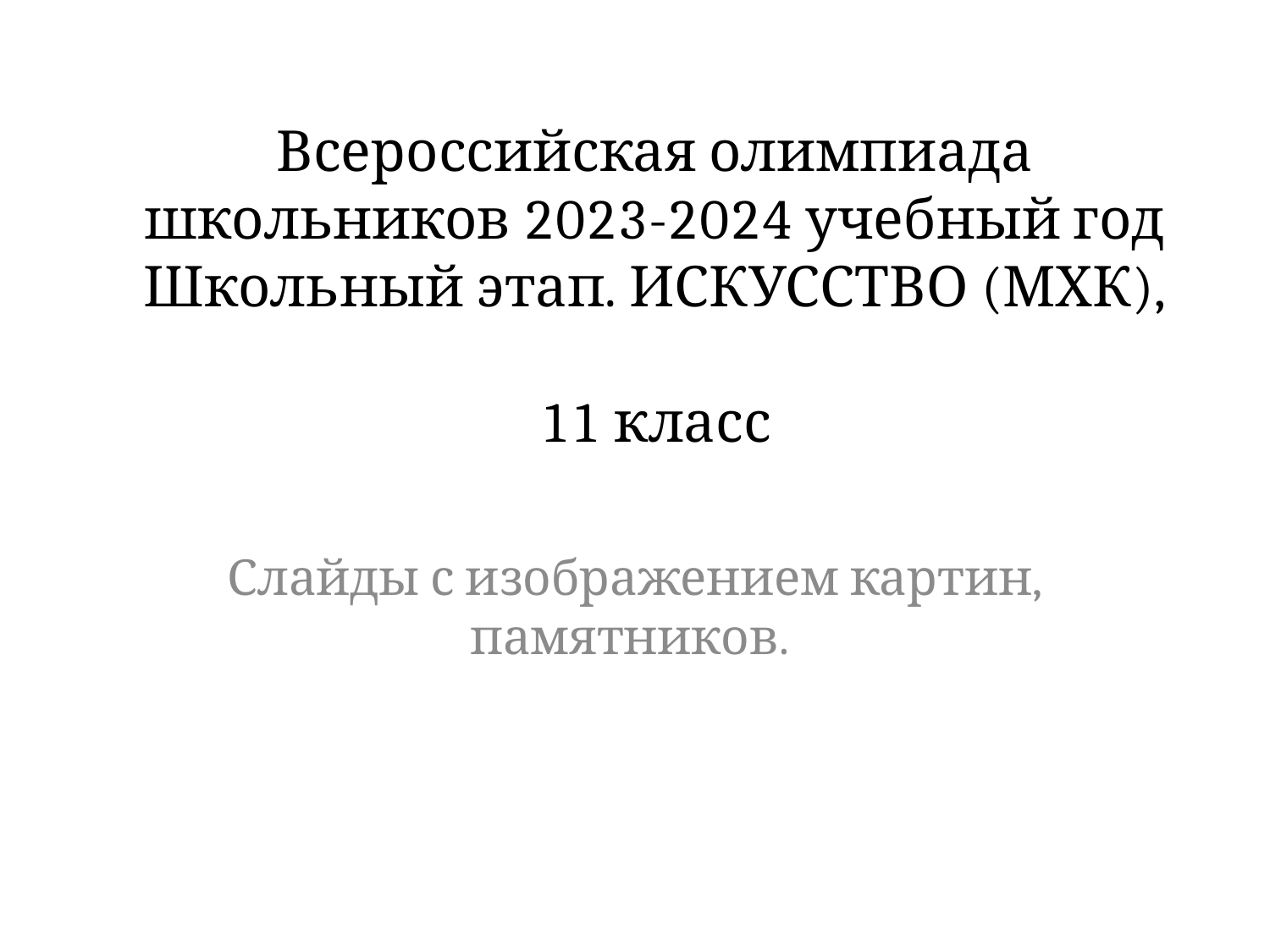

# Всероссийская олимпиада школьников 2023-2024 учебный год Школьный этап. ИСКУССТВО (МХК), 11 класс
Слайды с изображением картин, памятников.